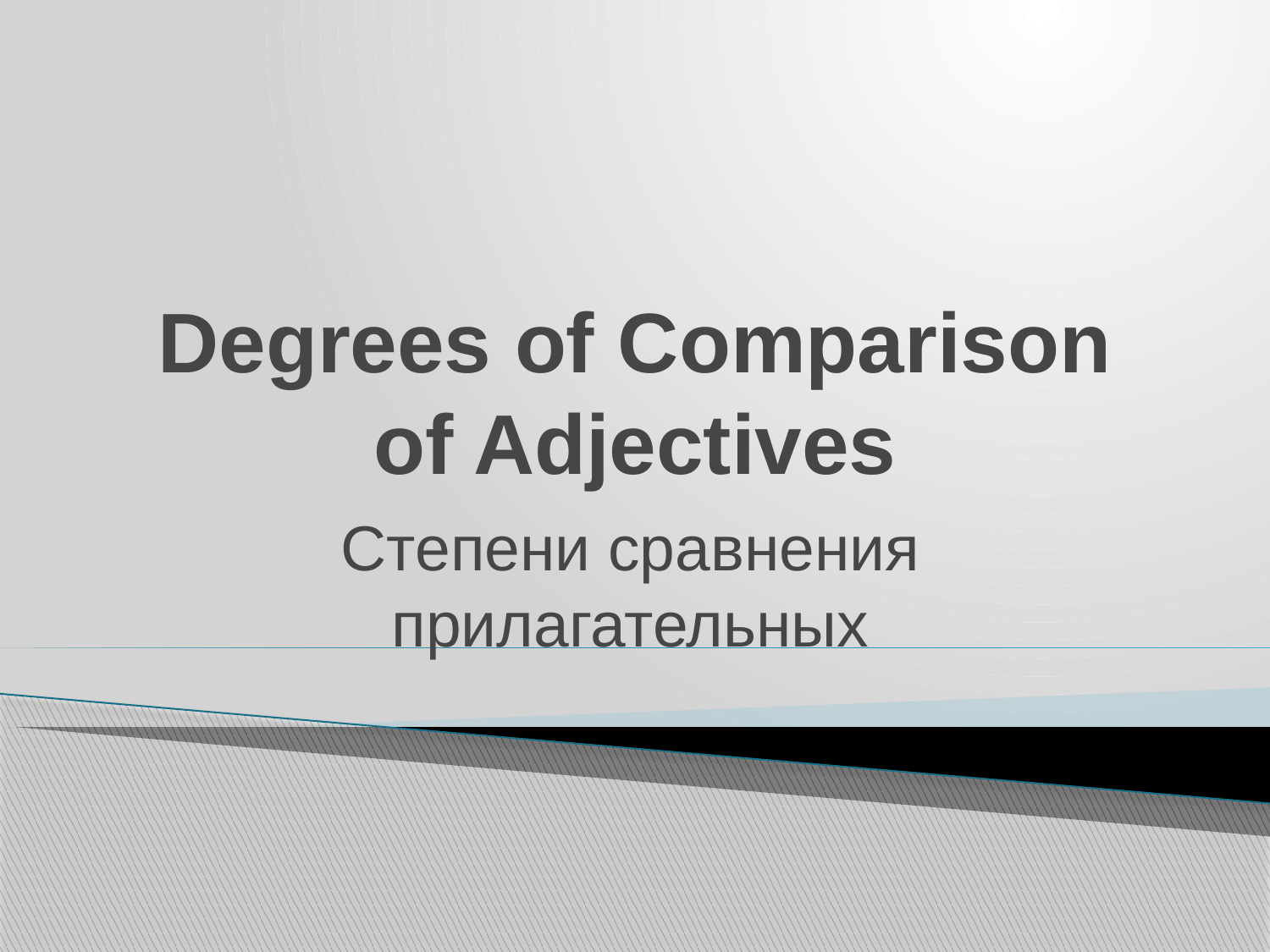

# Degrees of Comparison of Adjectives
Степени сравнения прилагательных